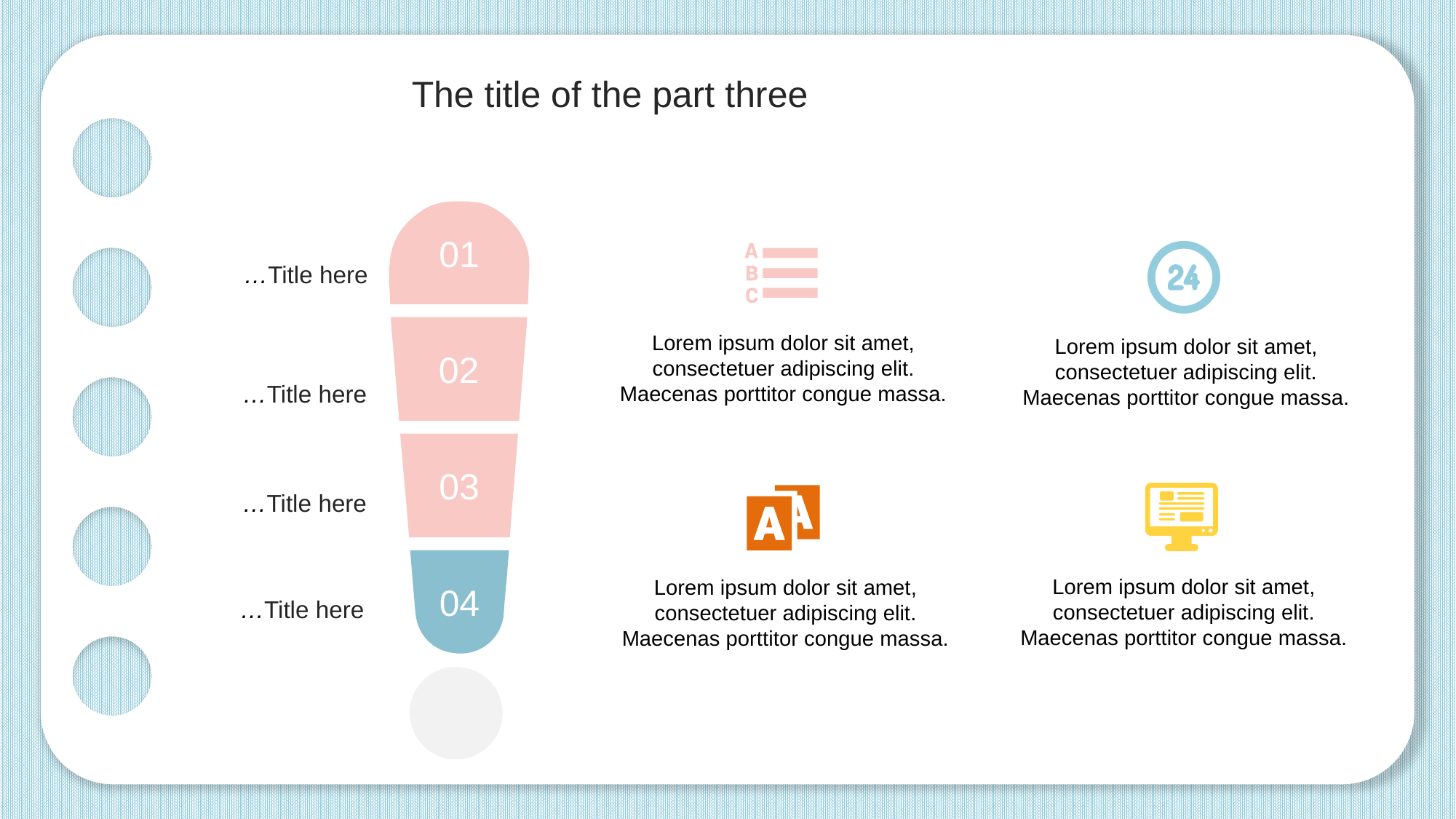

The title of the part three

01
…Title here

02
…Title here

03
…Title here

04
…Title here

Lorem ipsum dolor sit amet, consectetuer adipiscing elit. Maecenas porttitor congue massa.

Lorem ipsum dolor sit amet, consectetuer adipiscing elit. Maecenas porttitor congue massa.

Lorem ipsum dolor sit amet, consectetuer adipiscing elit. Maecenas porttitor congue massa.

Lorem ipsum dolor sit amet, consectetuer adipiscing elit. Maecenas porttitor congue massa.